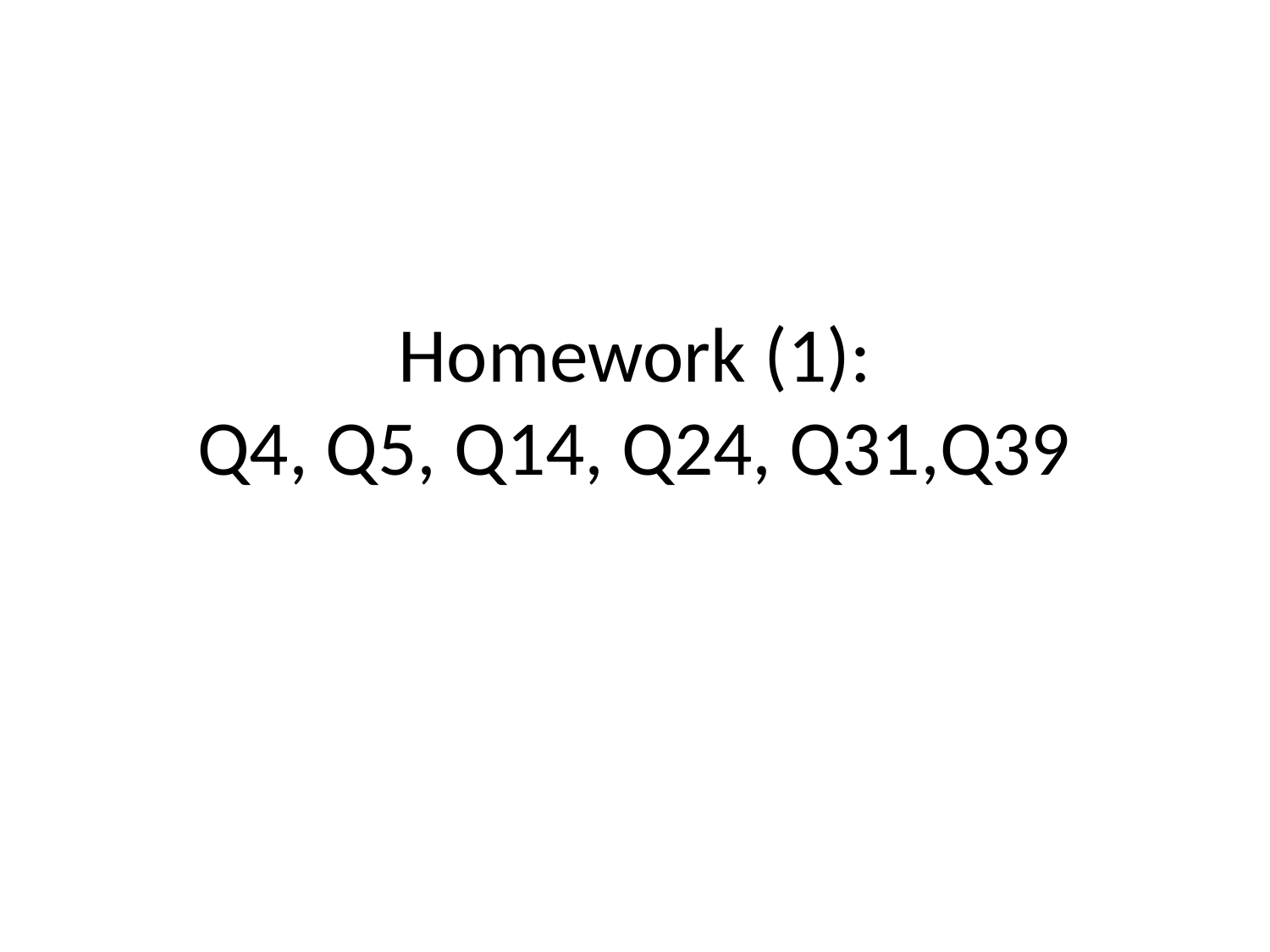

# Homework (1): Q4, Q5, Q14, Q24, Q31,Q39